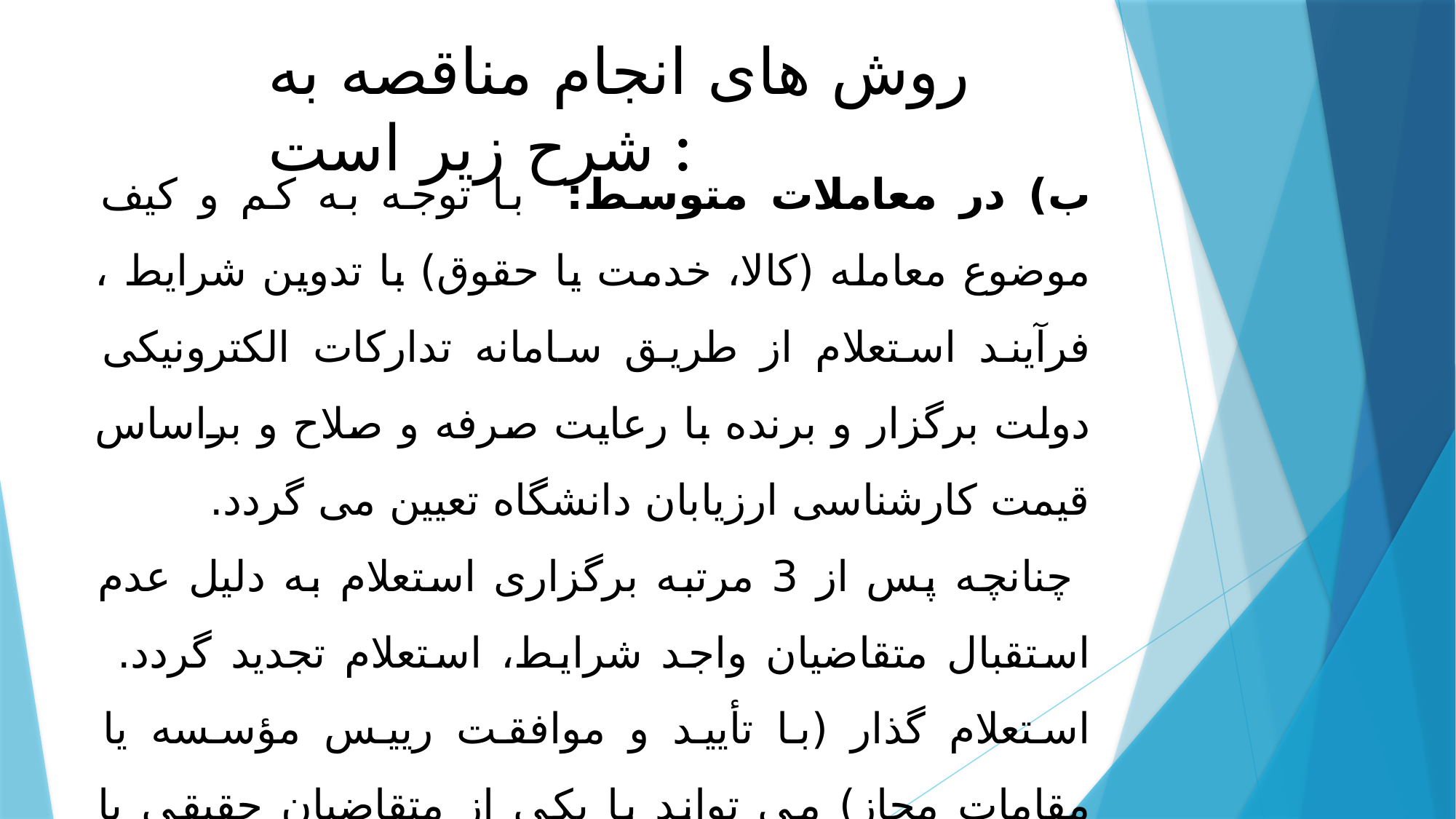

روش های انجام مناقصه به شرح زیر است :
ب) در معاملات متوسط:  با توجه به کم و کیف موضوع معامله (کالا، خدمت یا حقوق) با تدوین شرایط ، فرآیند استعلام از طریق سامانه تدارکات الکترونیکی دولت برگزار و برنده با رعایت صرفه و صلاح و براساس قیمت کارشناسی ارزیابان دانشگاه تعیین می گردد.
 چنانچه پس از 3 مرتبه برگزاری استعلام به دلیل عدم استقبال متقاضیان واجد شرایط، استعلام تجدید گردد.  استعلام گذار (با تأیید و موافقت رییس مؤسسه یا مقامات مجاز) می تواند با یکی از متقاضیان حقیقی یا حقوقی واجد شرایط از طریق تنظیم صورتجلسه بند ب ماده 62 آیین نامه با هماهنگی اداره امور قراردادها ، نسبت به عقد قرارداد اقدام نماید.